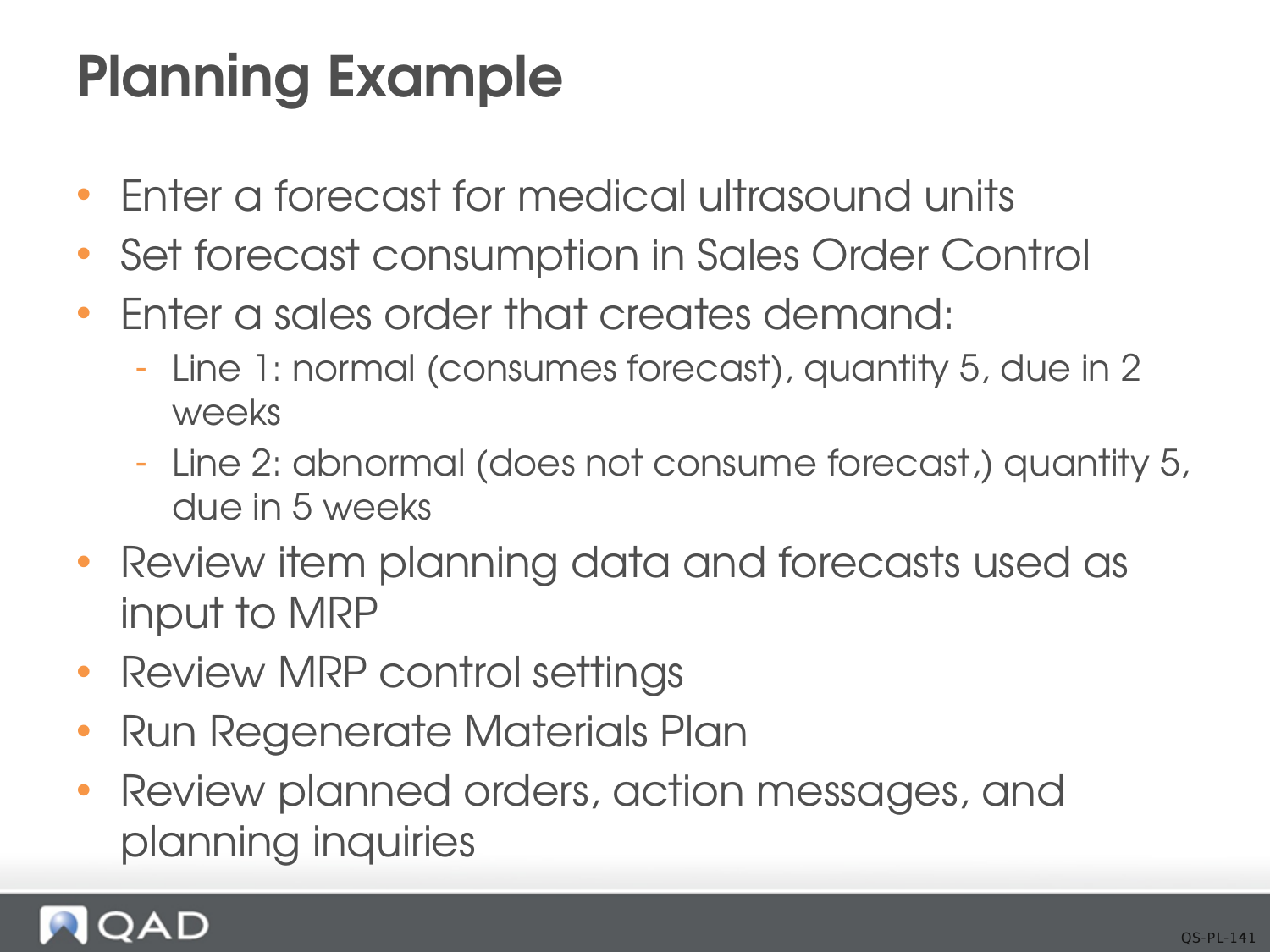

# Planning Example
Enter a forecast for medical ultrasound units
Set forecast consumption in Sales Order Control
Enter a sales order that creates demand:
Line 1: normal (consumes forecast), quantity 5, due in 2 weeks
Line 2: abnormal (does not consume forecast,) quantity 5, due in 5 weeks
Review item planning data and forecasts used as input to MRP
Review MRP control settings
Run Regenerate Materials Plan
Review planned orders, action messages, and planning inquiries
QS-PL-141